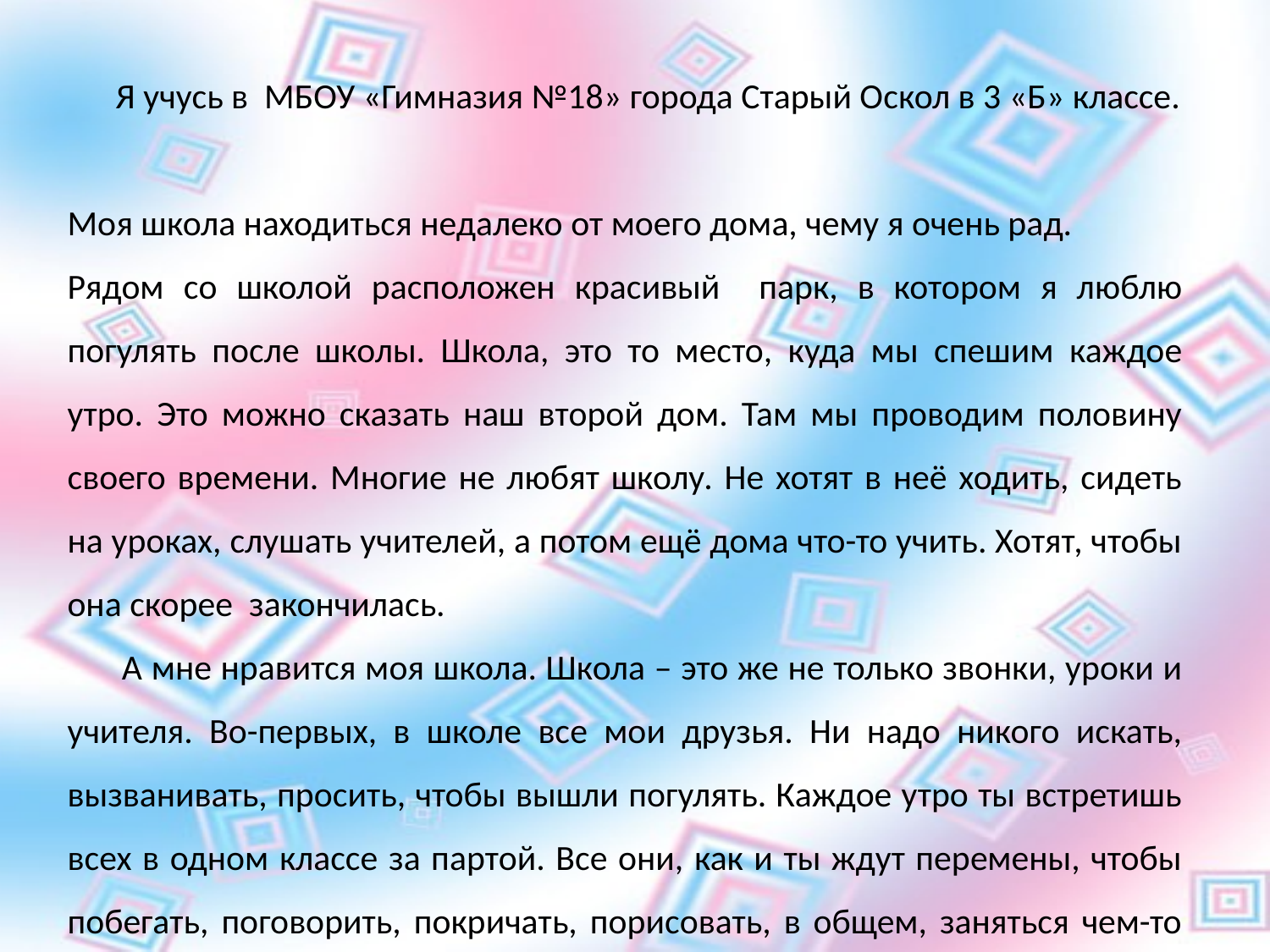

Я учусь в  МБОУ «Гимназия №18» города Старый Оскол в 3 «Б» классе.
Моя школа находиться недалеко от моего дома, чему я очень рад.
Рядом со школой расположен красивый  парк, в котором я люблю погулять после школы. Школа, это то место, куда мы спешим каждое утро. Это можно сказать наш второй дом. Там мы проводим половину своего времени. Многие не любят школу. Не хотят в неё ходить, сидеть на уроках, слушать учителей, а потом ещё дома что-то учить. Хотят, чтобы она скорее  закончилась.
      А мне нравится моя школа. Школа – это же не только звонки, уроки и учителя. Во-первых, в школе все мои друзья. Ни надо никого искать, вызванивать, просить, чтобы вышли погулять. Каждое утро ты встретишь всех в одном классе за партой. Все они, как и ты ждут перемены, чтобы побегать, поговорить, покричать, порисовать, в общем, заняться чем-то интересным.